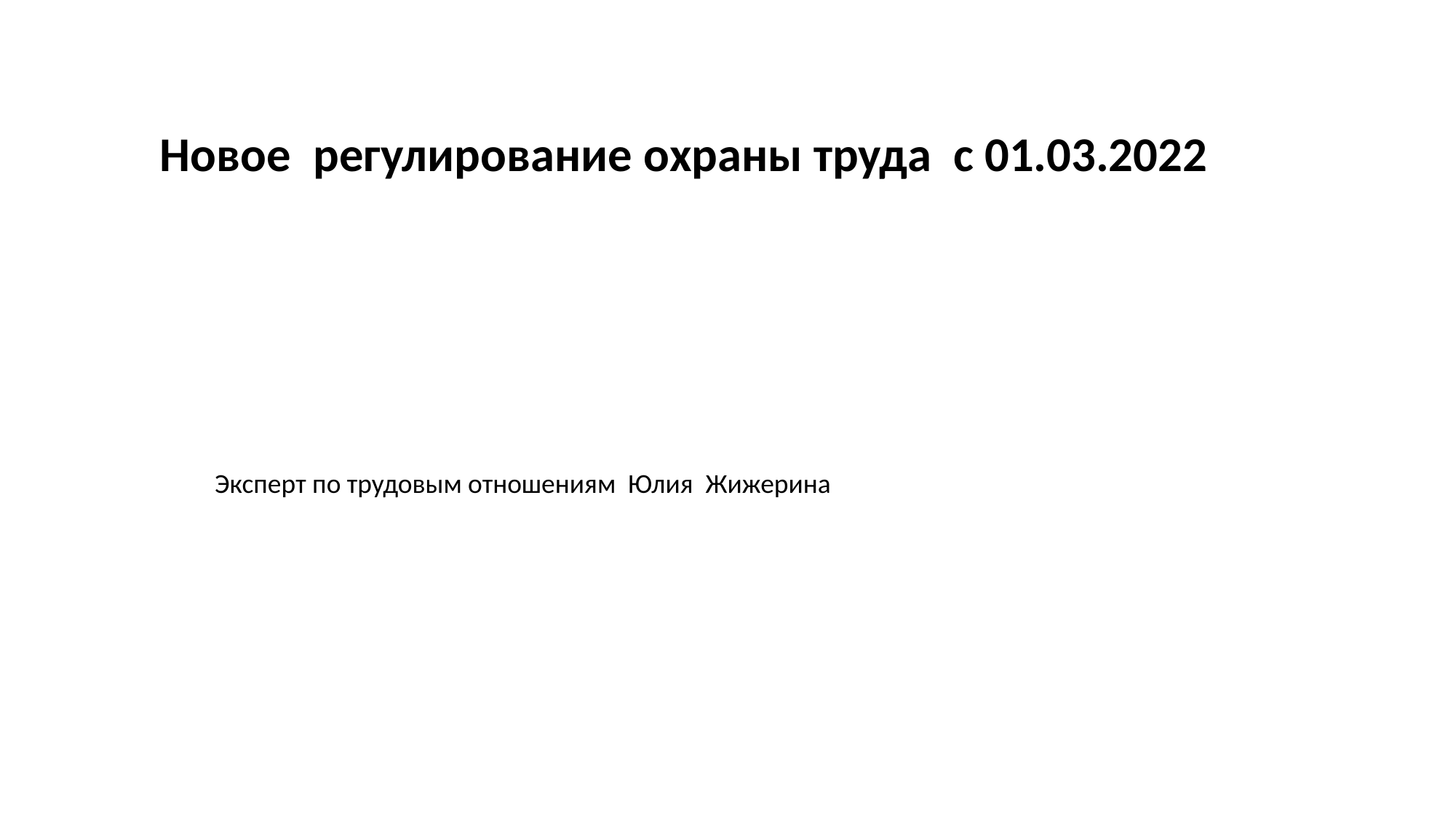

Новое  регулирование охраны труда  с 01.03.2022
Эксперт по трудовым отношениям  Юлия  Жижерина